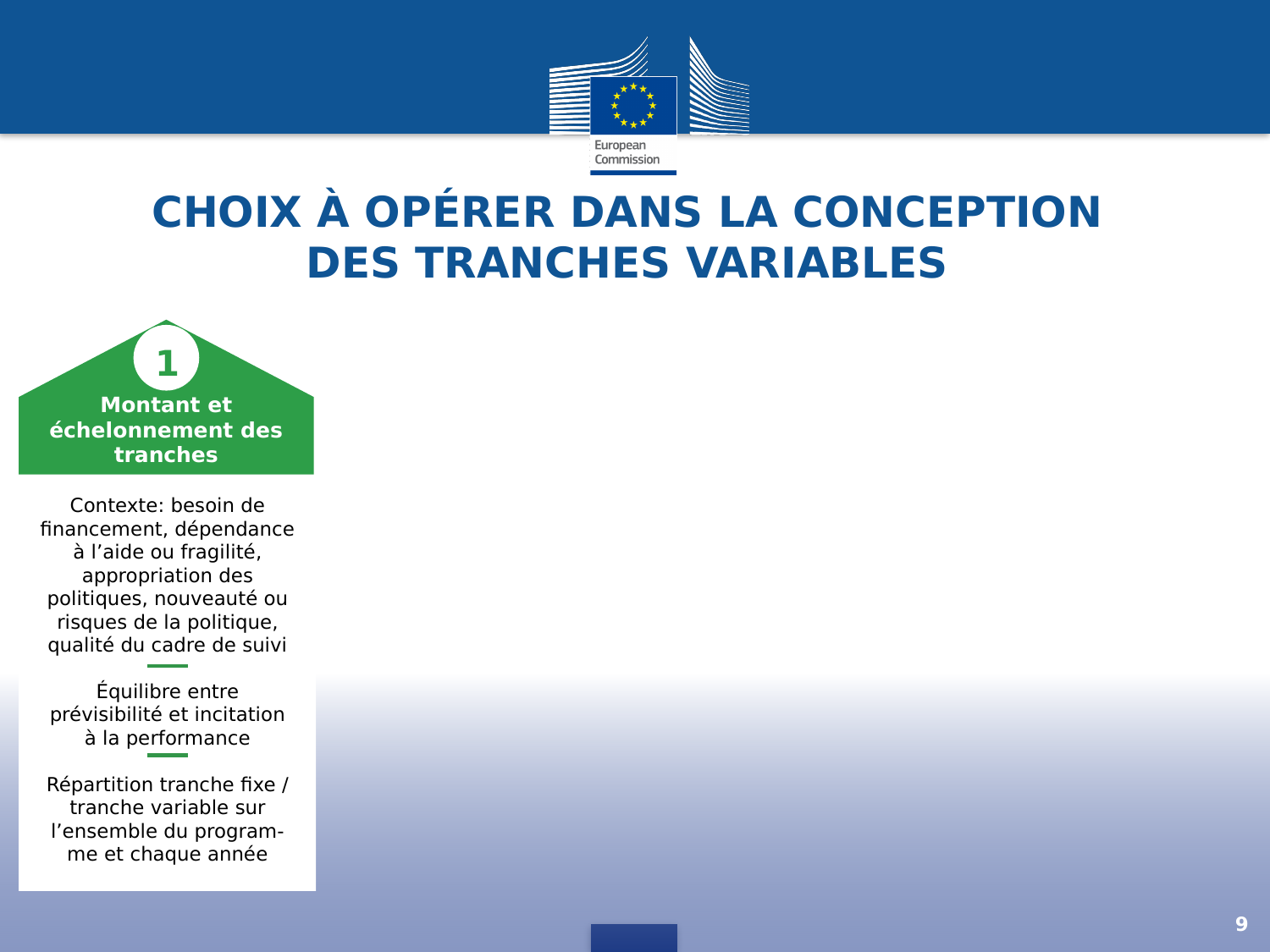

Choix à opérer dans la conception
des tranches variables

1

Montant et échelonnement des tranches
Sélection et pondération des indicateurs
Modalités
d’évaluation de la performance globale

Contexte: besoin de financement, dépendance à l’aide ou fragilité, appropriation des politiques, nouveauté ou risques de la politique, qualité du cadre de suivi

Équilibre entre prévisibilité et incitation
à la performance

Répartition tranche fixe / tranche variable sur l’ensemble du program-me et chaque année

9